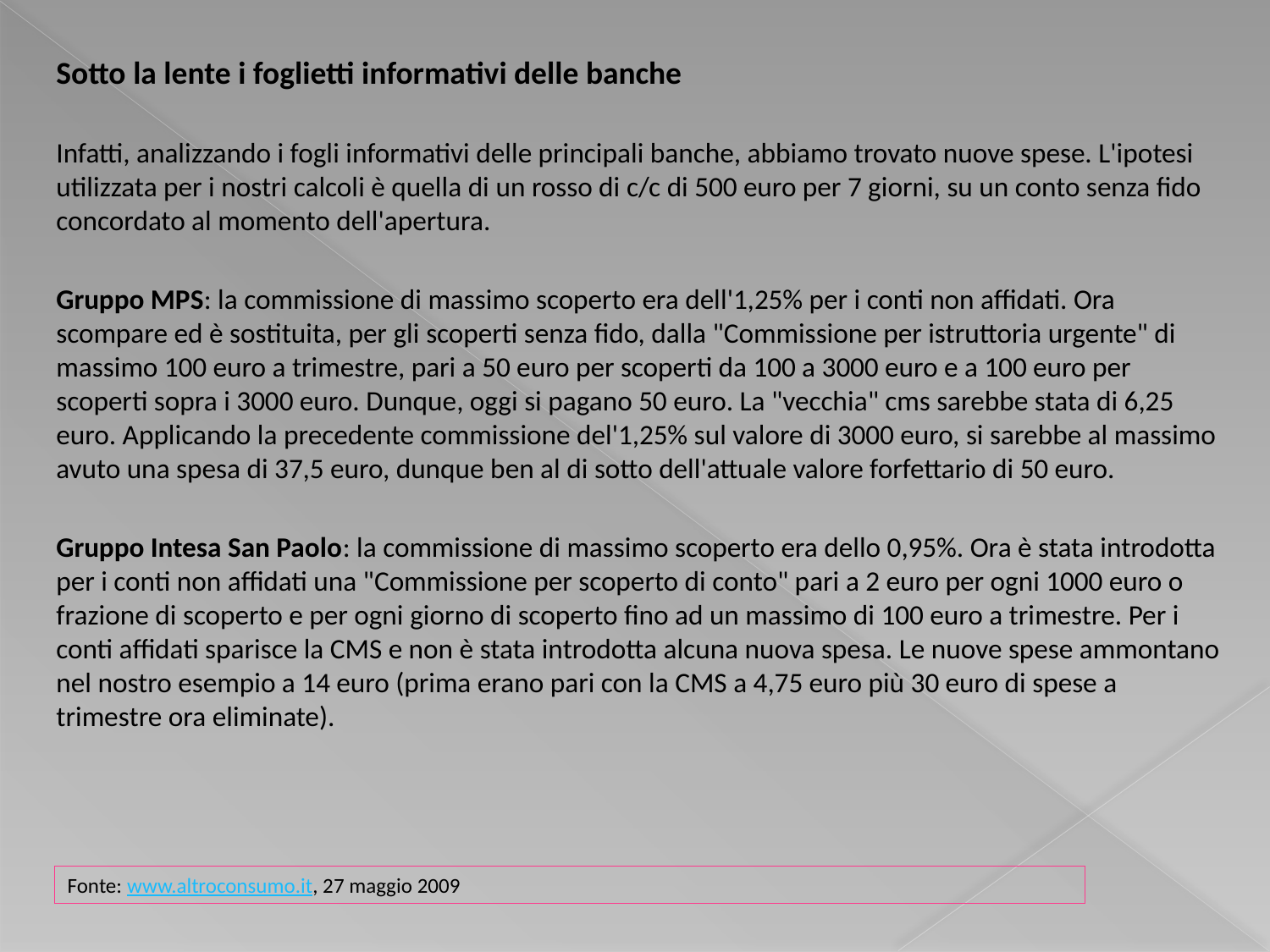

Sotto la lente i foglietti informativi delle banche
Infatti, analizzando i fogli informativi delle principali banche, abbiamo trovato nuove spese. L'ipotesi utilizzata per i nostri calcoli è quella di un rosso di c/c di 500 euro per 7 giorni, su un conto senza fido concordato al momento dell'apertura.

Gruppo MPS: la commissione di massimo scoperto era dell'1,25% per i conti non affidati. Ora scompare ed è sostituita, per gli scoperti senza fido, dalla "Commissione per istruttoria urgente" di massimo 100 euro a trimestre, pari a 50 euro per scoperti da 100 a 3000 euro e a 100 euro per scoperti sopra i 3000 euro. Dunque, oggi si pagano 50 euro. La "vecchia" cms sarebbe stata di 6,25 euro. Applicando la precedente commissione del'1,25% sul valore di 3000 euro, si sarebbe al massimo avuto una spesa di 37,5 euro, dunque ben al di sotto dell'attuale valore forfettario di 50 euro.

Gruppo Intesa San Paolo: la commissione di massimo scoperto era dello 0,95%. Ora è stata introdotta per i conti non affidati una "Commissione per scoperto di conto" pari a 2 euro per ogni 1000 euro o frazione di scoperto e per ogni giorno di scoperto fino ad un massimo di 100 euro a trimestre. Per i conti affidati sparisce la CMS e non è stata introdotta alcuna nuova spesa. Le nuove spese ammontano nel nostro esempio a 14 euro (prima erano pari con la CMS a 4,75 euro più 30 euro di spese a trimestre ora eliminate).

Fonte: www.altroconsumo.it, 27 maggio 2009